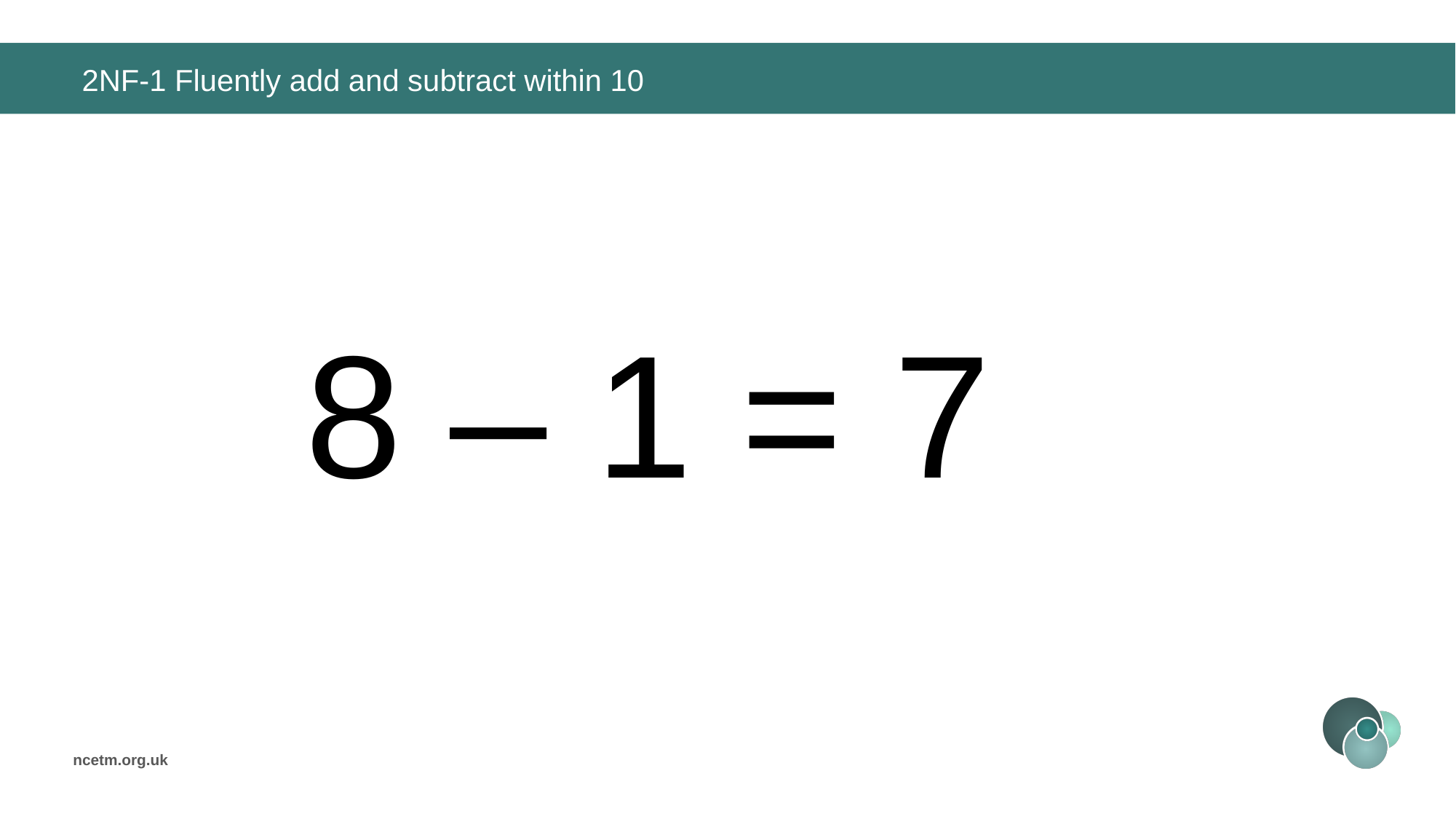

# 2NF-1 Fluently add and subtract within 10
8 – 1 =
7